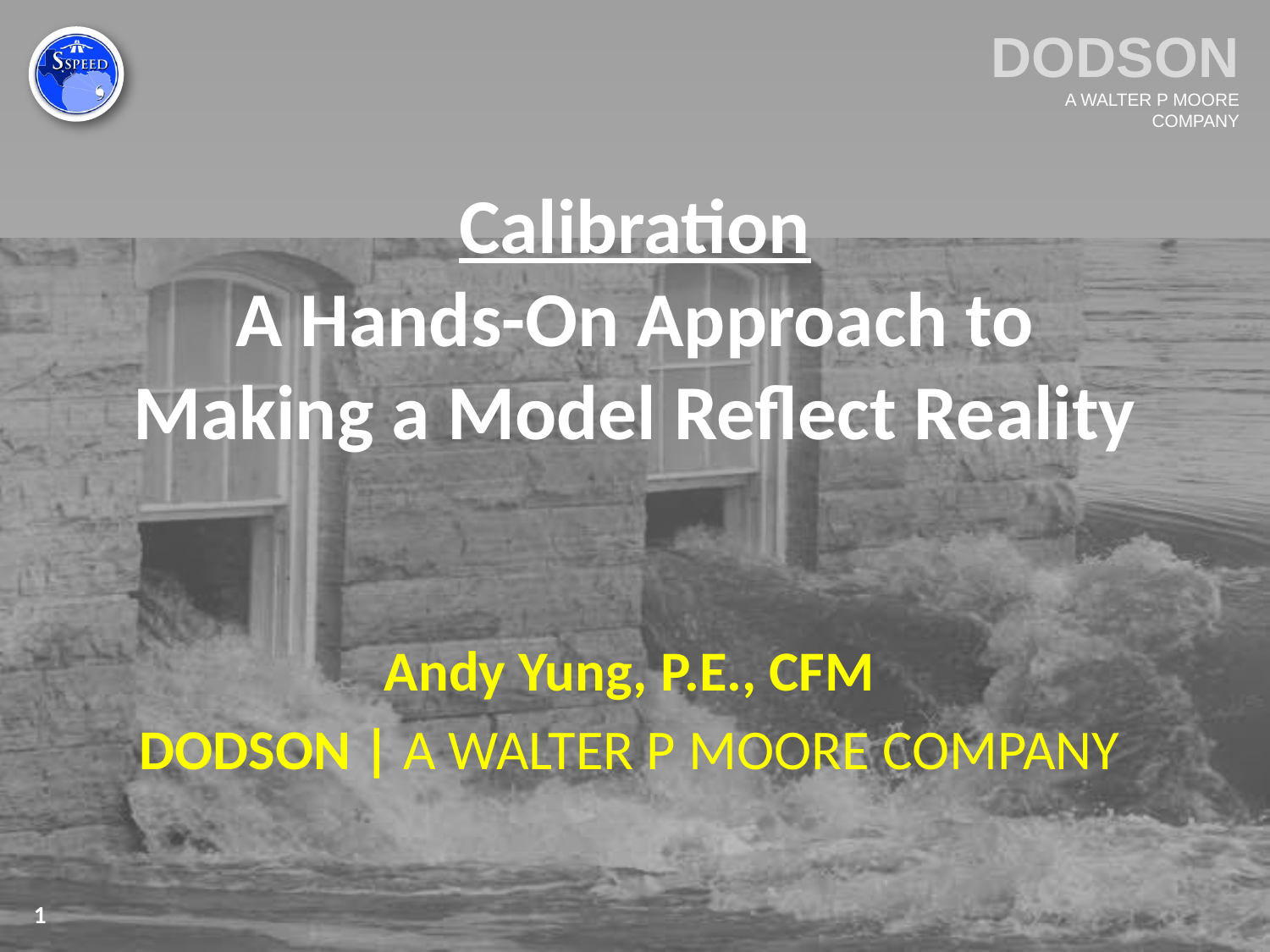

# Calibration A Hands-On Approach to Making a Model Reflect Reality
Andy Yung, P.E., CFM
DODSON | a Walter P Moore Company
1